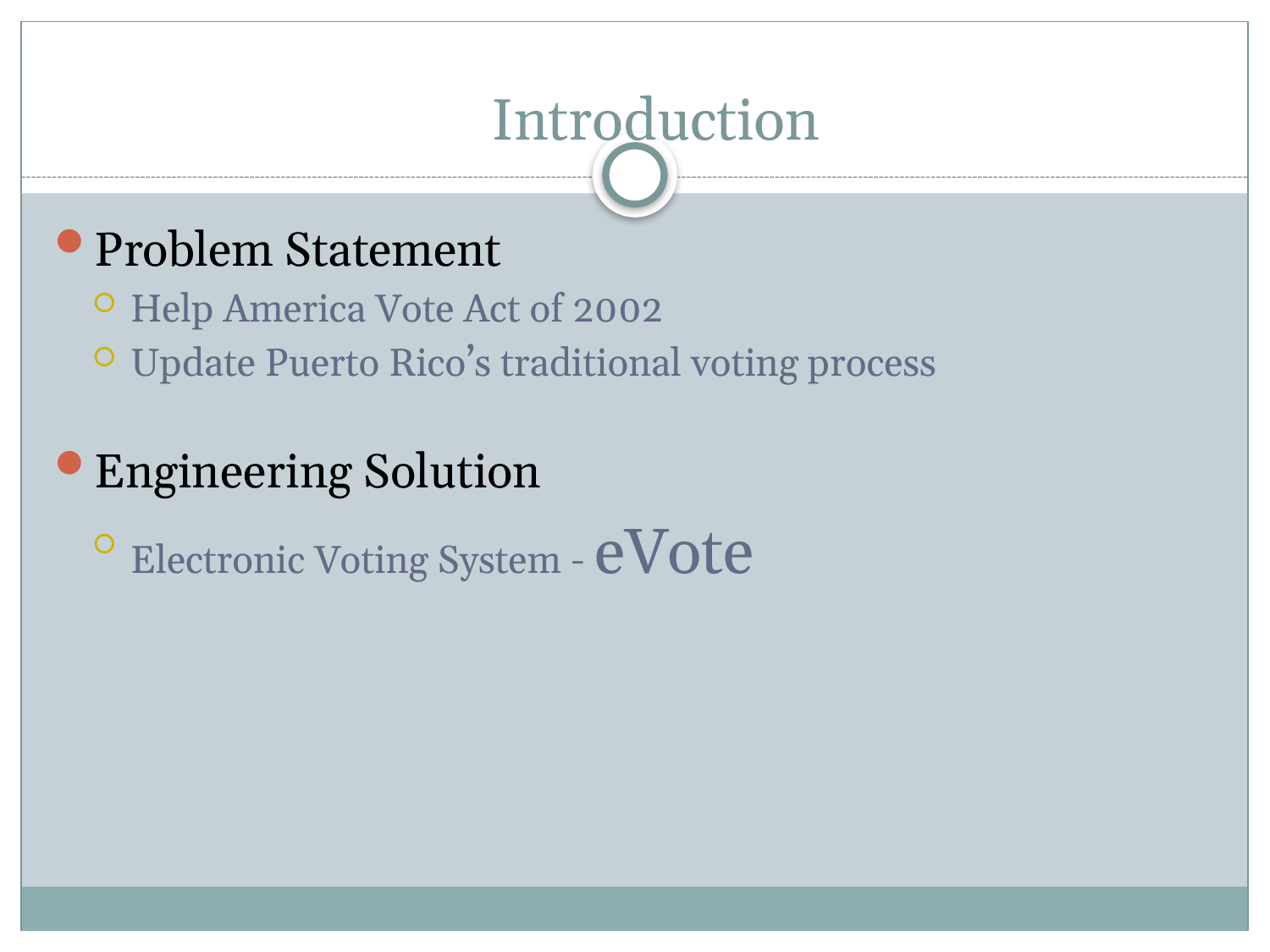

Introduction
Problem Statement
Help America Vote Act of 2002
Update Puerto Rico’s traditional voting process
Engineering Solution
Electronic Voting System - eVote